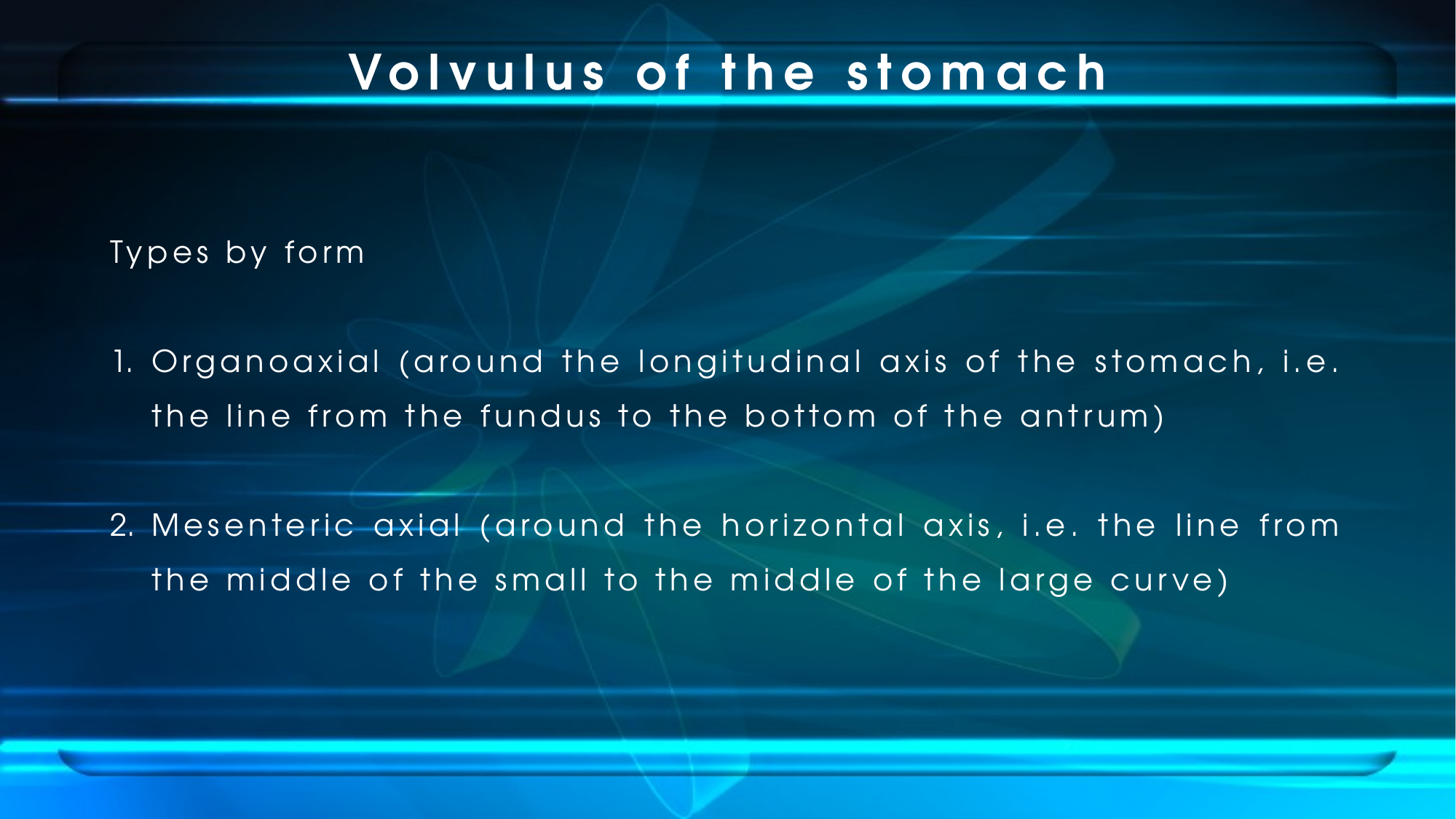

Volvulus of the stomach
Types by form

Organoaxial (around the longitudinal axis of the stomach, i.e. the line from the fundus to the bottom of the antrum)

Mesenteric axial (around the horizontal axis, i.e. the line from the middle of the small to the middle of the large curve)